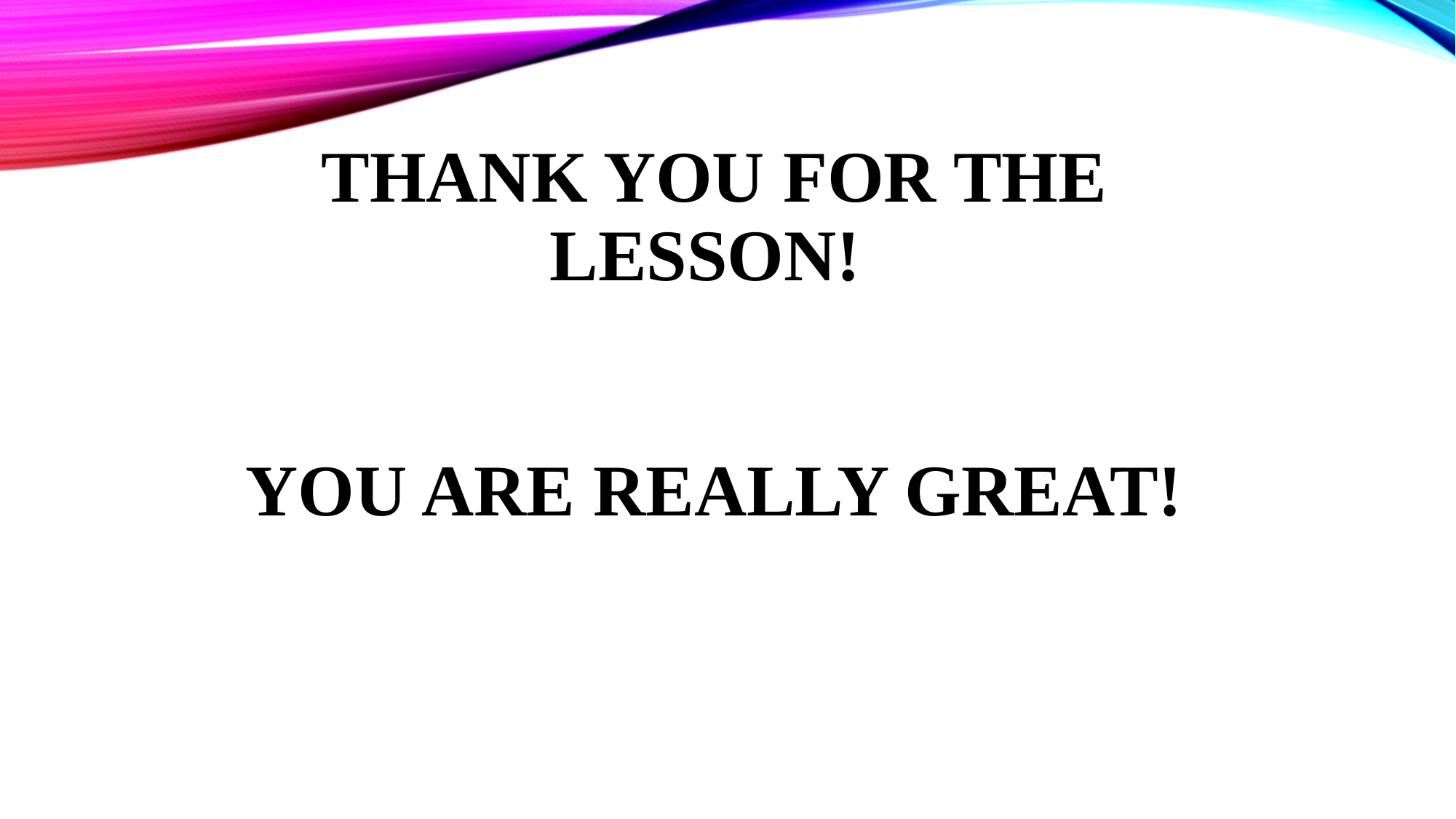

# Thank you for the lesson! You are really great!